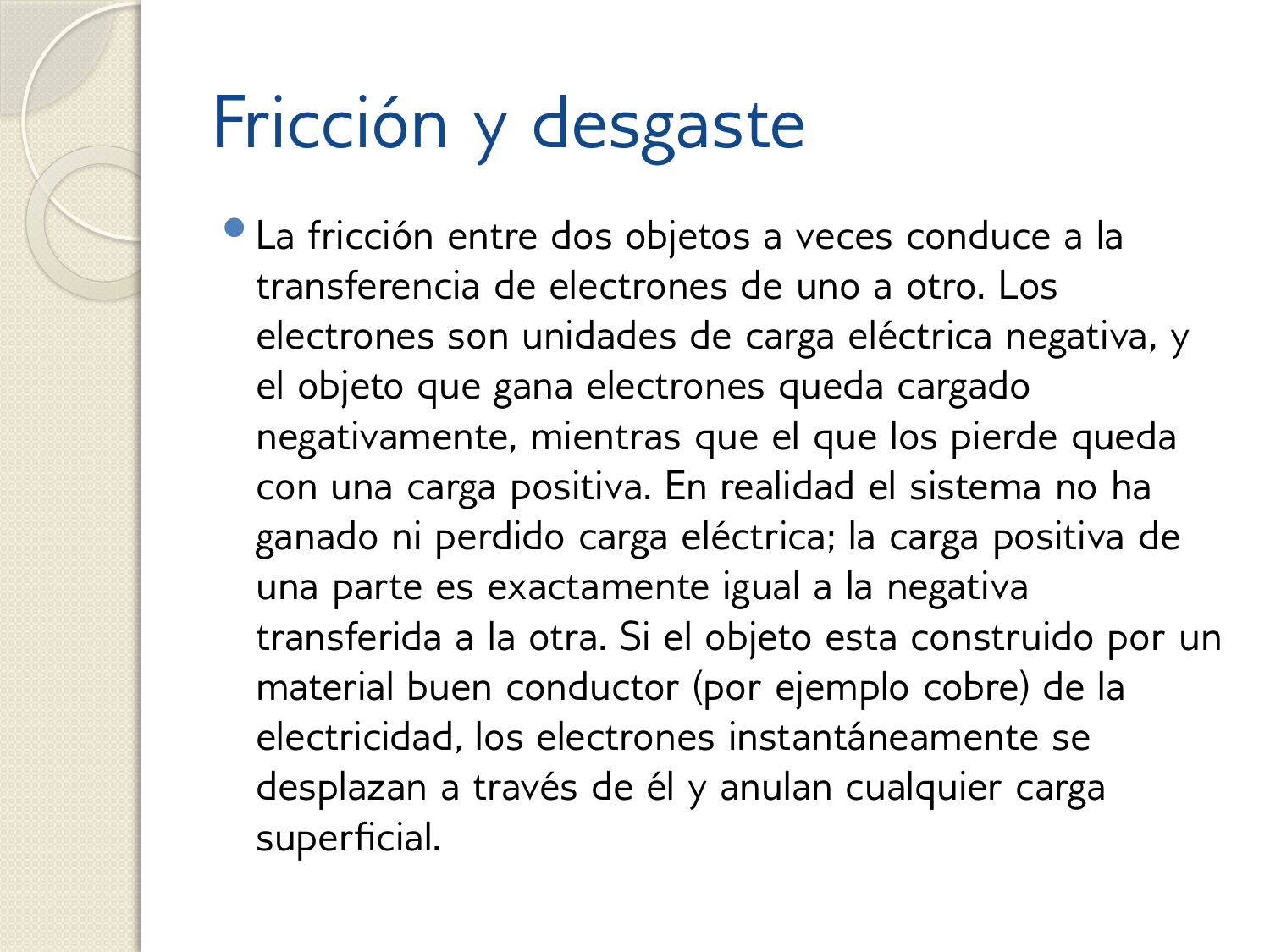

# Fricción y desgaste
La fricción entre dos objetos a veces conduce a la transferencia de electrones de uno a otro. Los electrones son unidades de carga eléctrica negativa, y el objeto que gana electrones queda cargado negativamente, mientras que el que los pierde queda con una carga positiva. En realidad el sistema no ha ganado ni perdido carga eléctrica; la carga positiva de una parte es exactamente igual a la negativa transferida a la otra. Si el objeto esta construido por un material buen conductor (por ejemplo cobre) de la electricidad, los electrones instantáneamente se desplazan a través de él y anulan cualquier carga superficial.